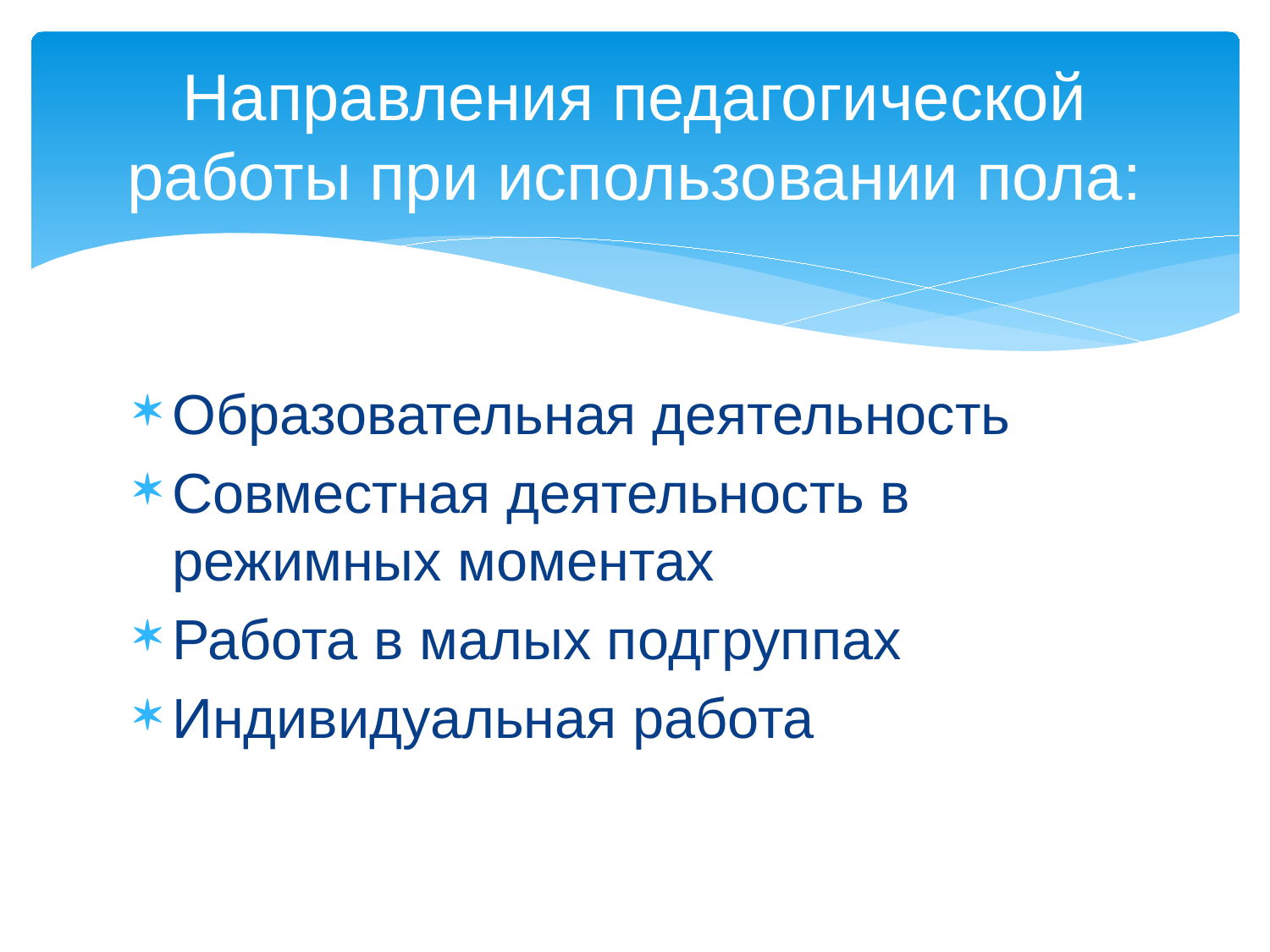

# Направления педагогической работы при использовании пола:
Образовательная деятельность
Совместная деятельность в режимных моментах
Работа в малых подгруппах
Индивидуальная работа